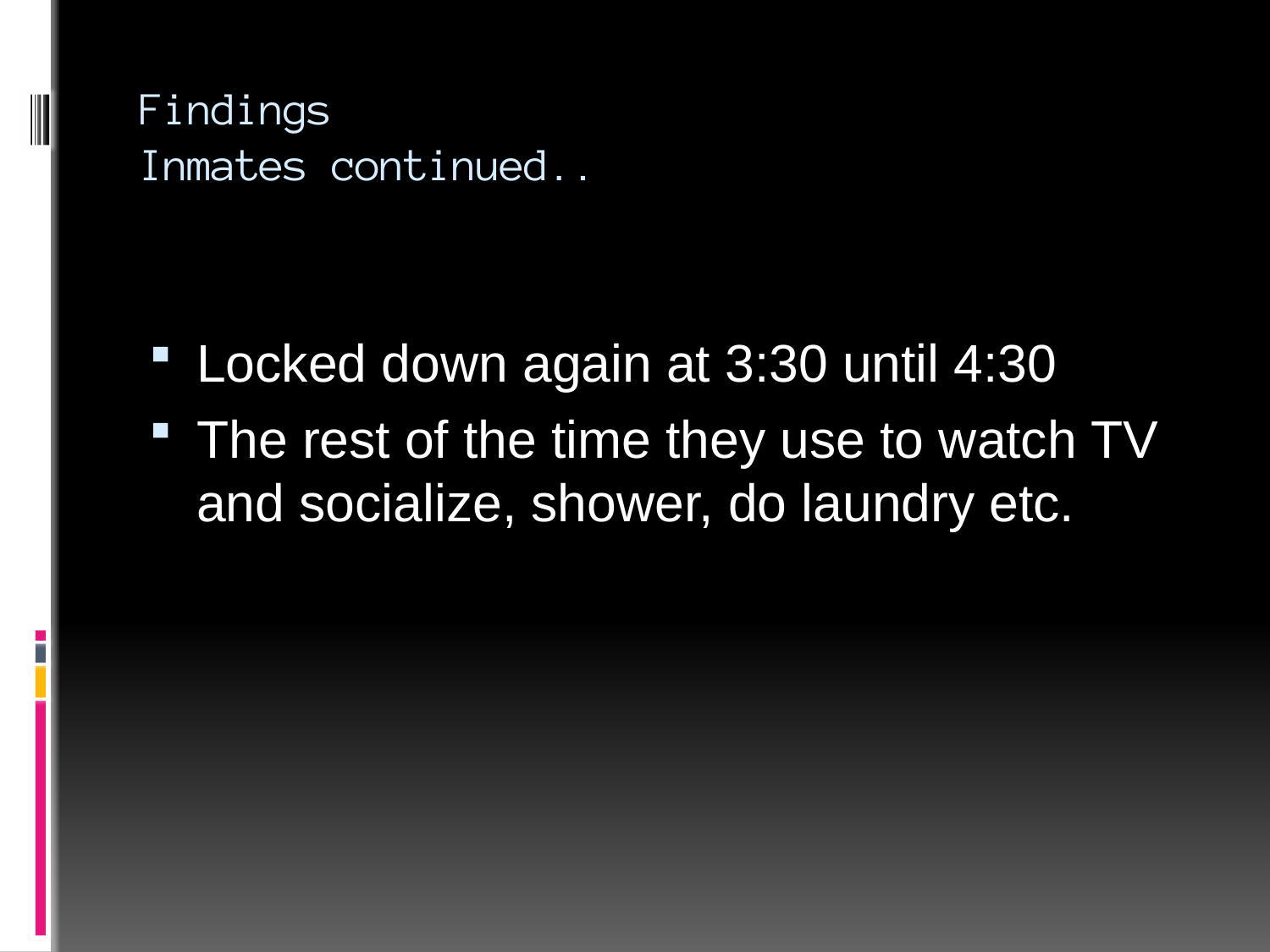

# Findings Inmates continued..

Locked down again at 3:30 until 4:30
The rest of the time they use to watch TV and socialize, shower, do laundry etc.